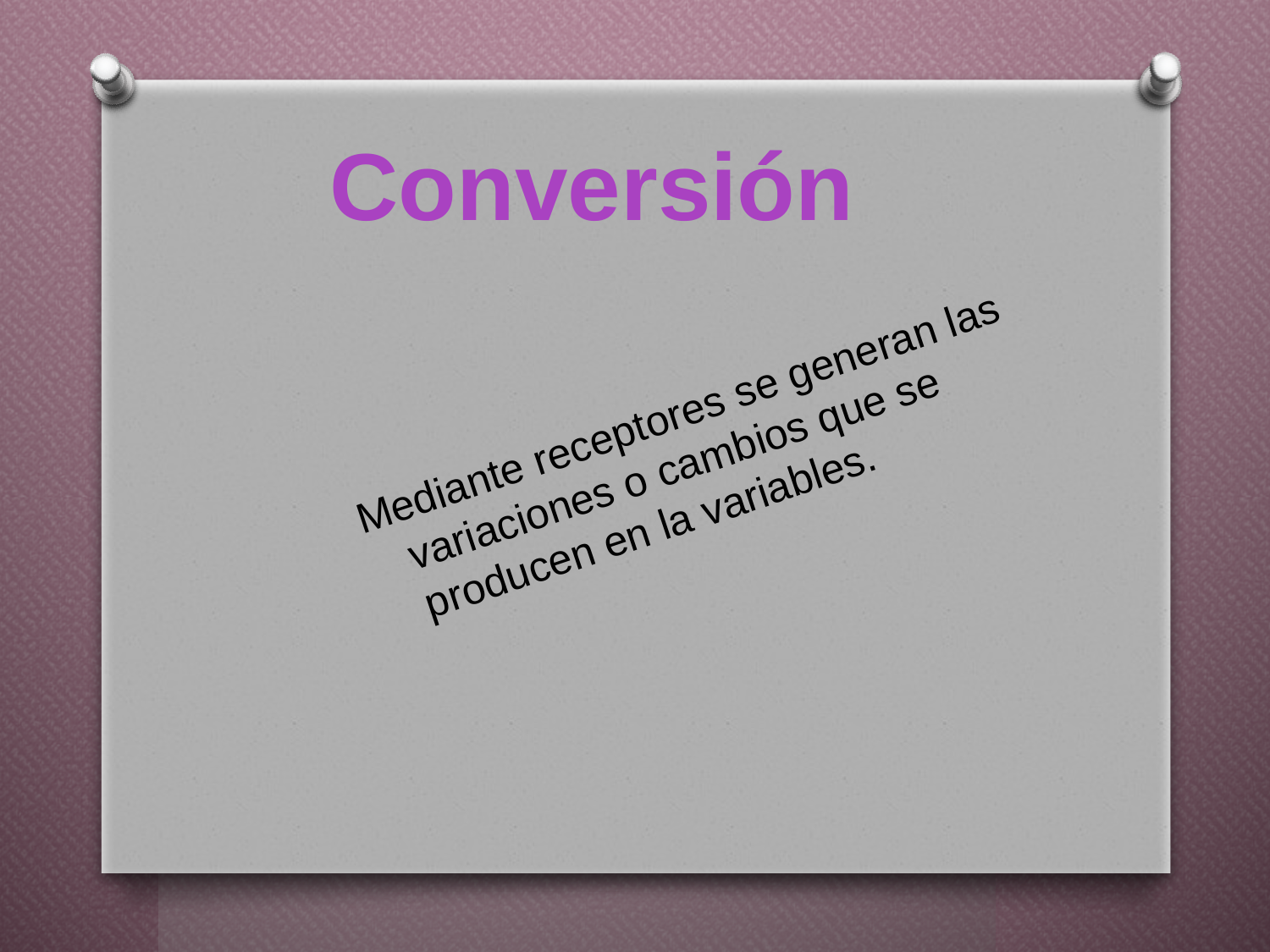

Conversión
Mediante receptores se generan las variaciones o cambios que se producen en la variables.